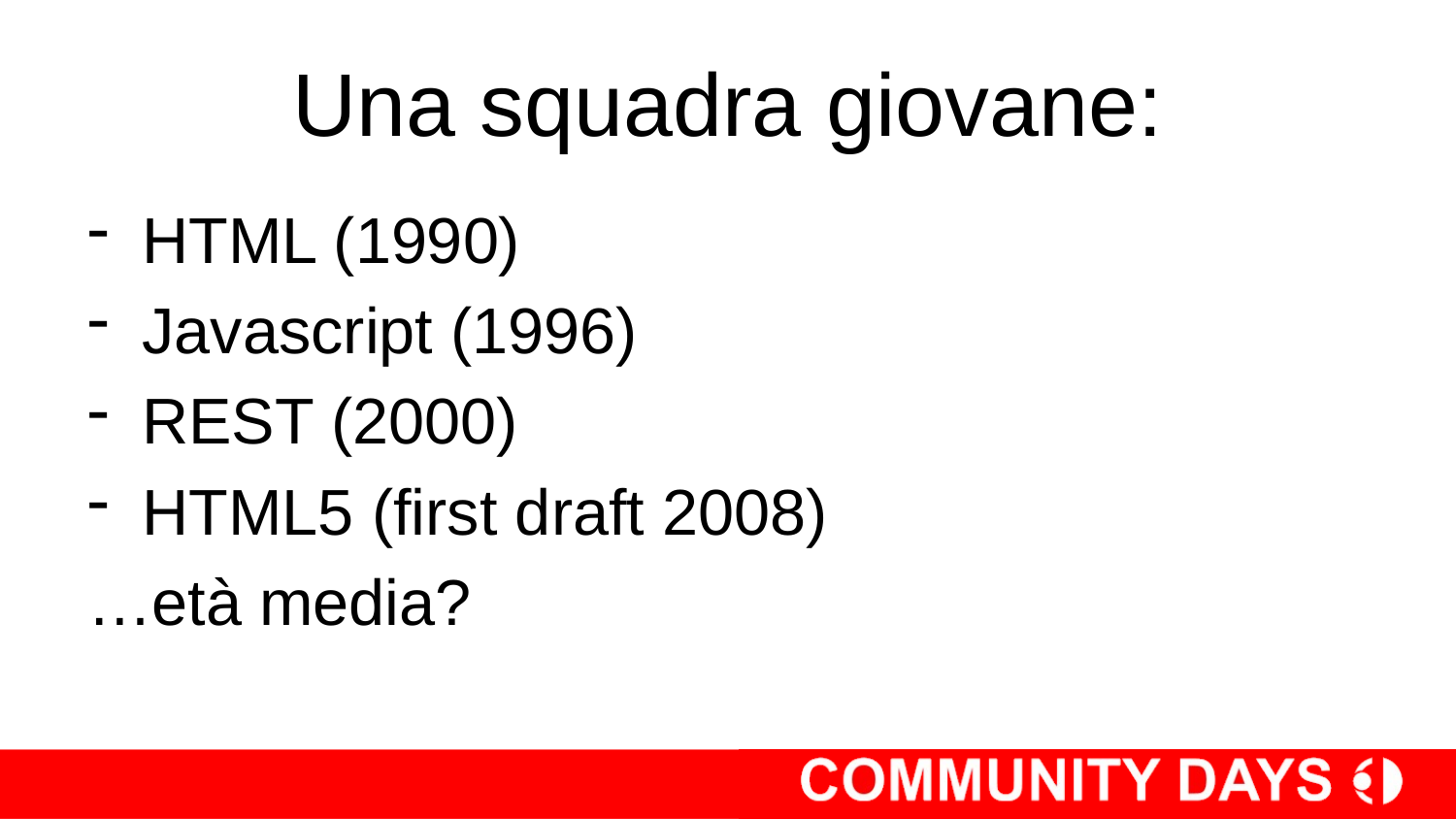

# Una squadra giovane:
HTML (1990)
Javascript (1996)
REST (2000)
HTML5 (first draft 2008)
…età media?